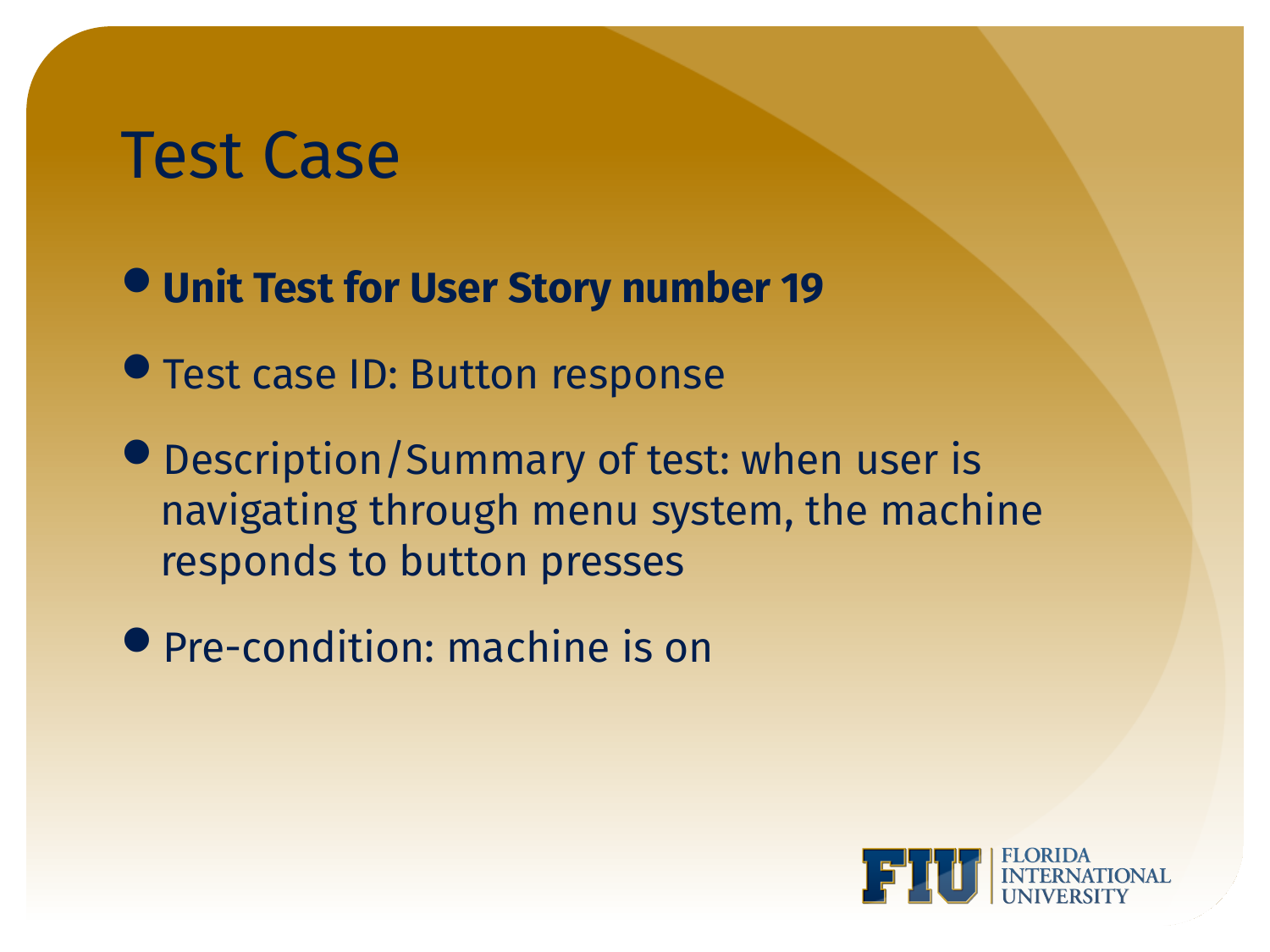

# Test Case
Unit Test for User Story number 19
Test case ID: Button response
Description/Summary of test: when user is navigating through menu system, the machine responds to button presses
Pre-condition: machine is on